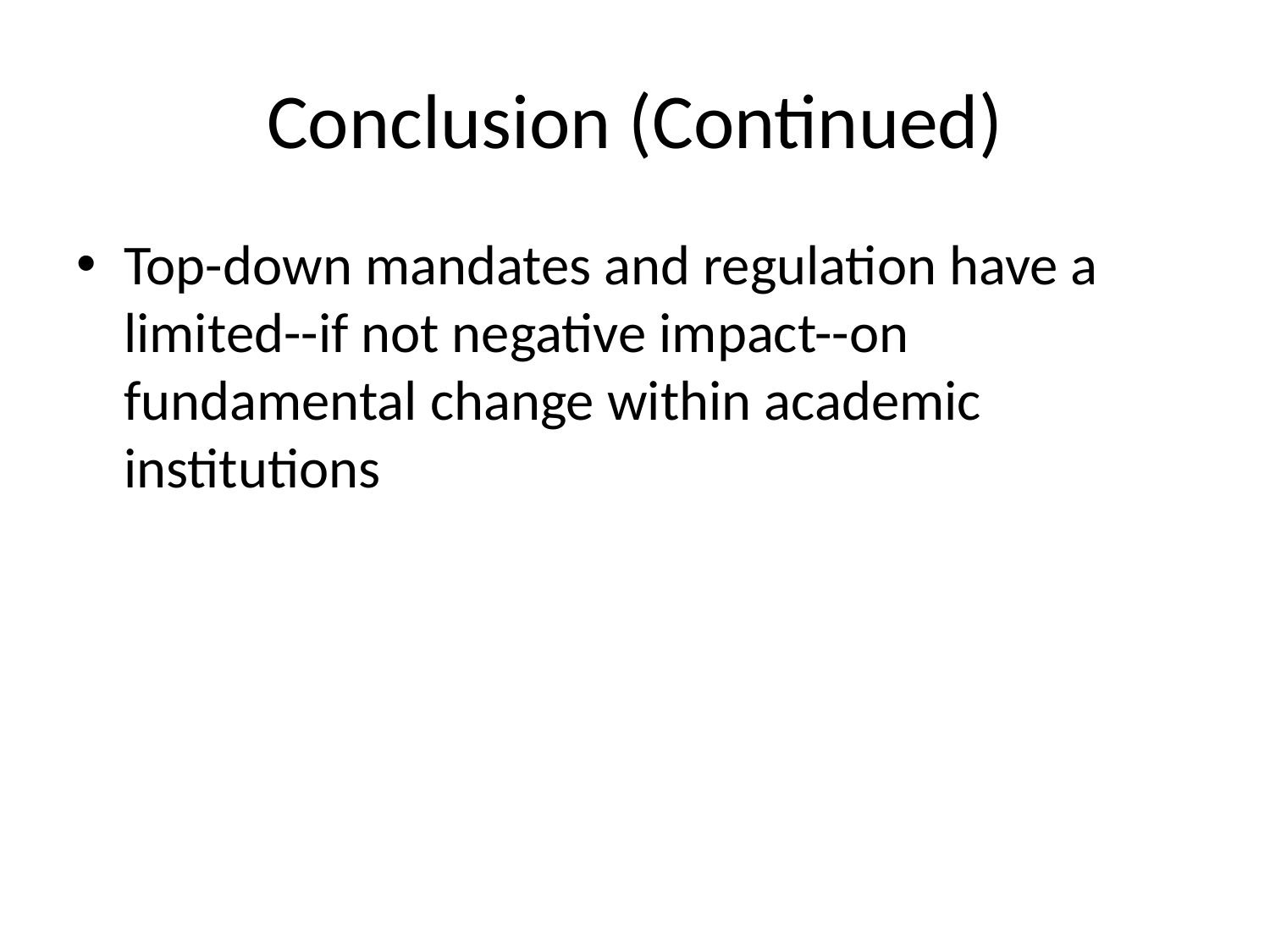

# Conclusion (Continued)
Top-down mandates and regulation have a limited--if not negative impact--on fundamental change within academic institutions